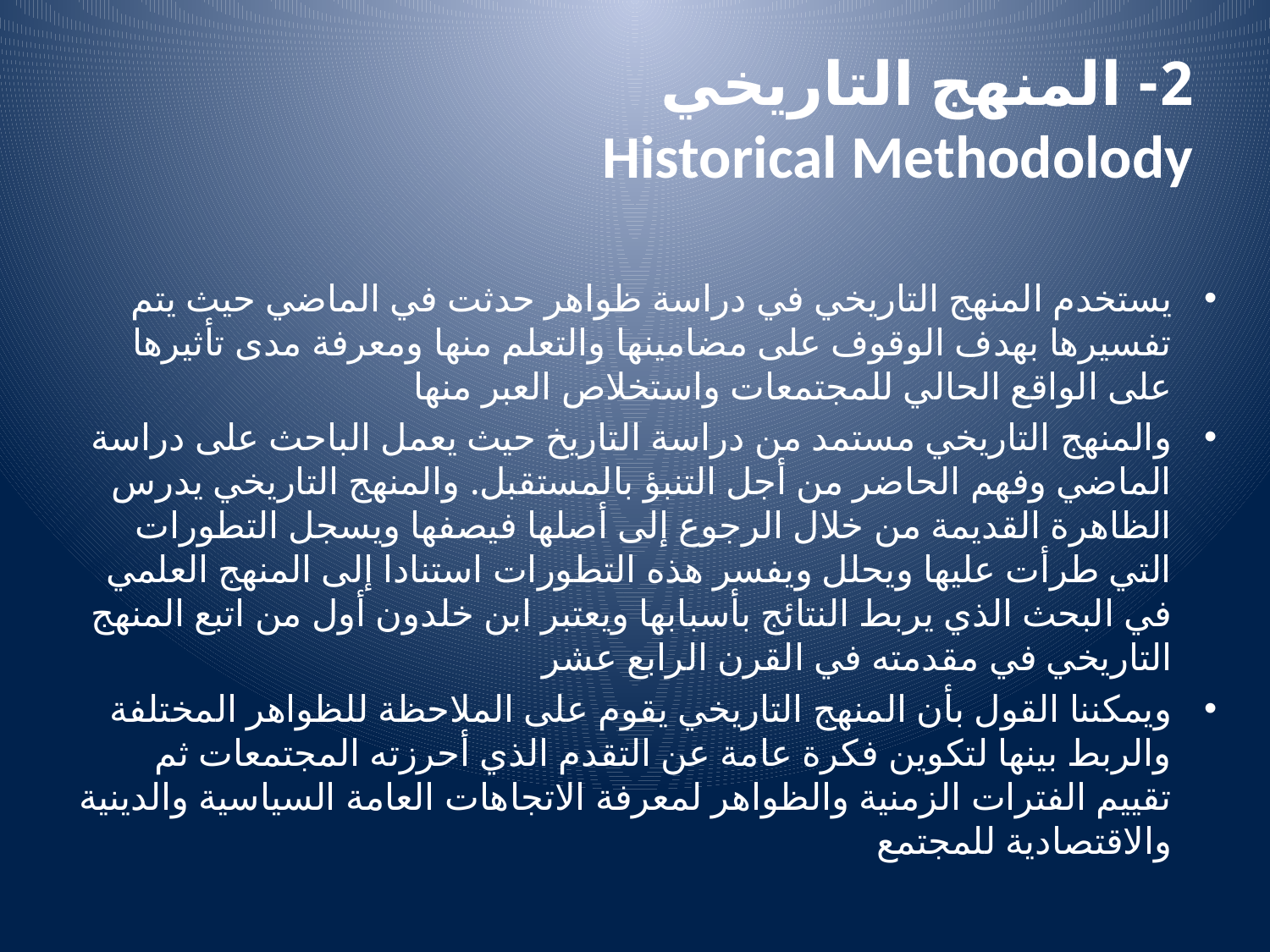

# 2- المنهج التاريخي Historical Methodolody
يستخدم المنهج التاريخي في دراسة ظواهر حدثت في الماضي حيث يتم تفسيرها بهدف الوقوف على مضامينها والتعلم منها ومعرفة مدى تأثيرها على الواقع الحالي للمجتمعات واستخلاص العبر منها
والمنهج التاريخي مستمد من دراسة التاريخ حيث يعمل الباحث على دراسة الماضي وفهم الحاضر من أجل التنبؤ بالمستقبل. والمنهج التاريخي يدرس الظاهرة القديمة من خلال الرجوع إلى أصلها فيصفها ويسجل التطورات التي طرأت عليها ويحلل ويفسر هذه التطورات استنادا إلى المنهج العلمي في البحث الذي يربط النتائج بأسبابها ويعتبر ابن خلدون أول من اتبع المنهج التاريخي في مقدمته في القرن الرابع عشر
ويمكننا القول بأن المنهج التاريخي يقوم على الملاحظة للظواهر المختلفة والربط بينها لتكوين فكرة عامة عن التقدم الذي أحرزته المجتمعات ثم تقييم الفترات الزمنية والظواهر لمعرفة الاتجاهات العامة السياسية والدينية والاقتصادية للمجتمع